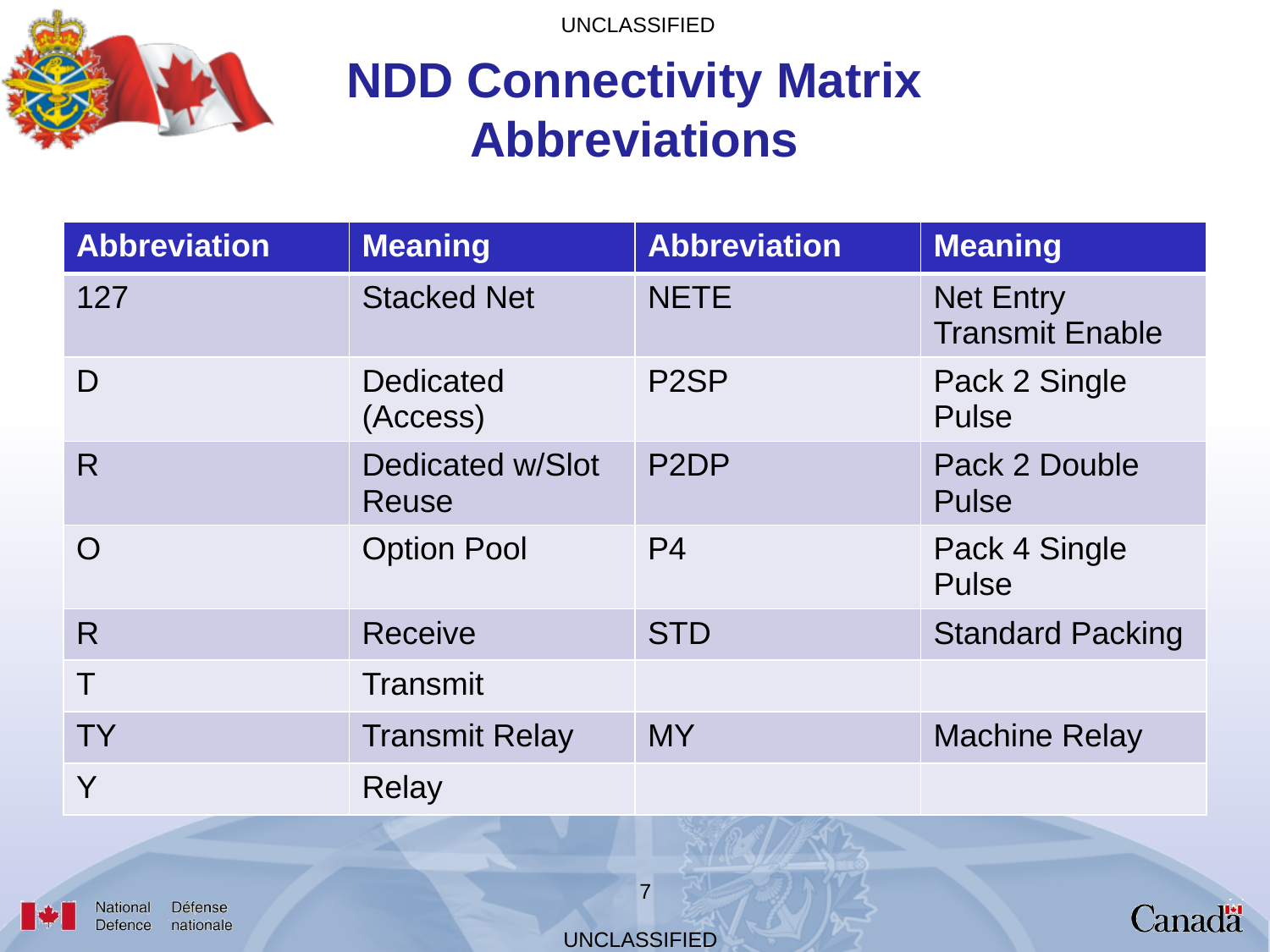

# NDD Connectivity Matrix Abbreviations
| Abbreviation | Meaning | Abbreviation | Meaning |
| --- | --- | --- | --- |
| 127 | Stacked Net | NETE | Net Entry Transmit Enable |
| D | Dedicated (Access) | P2SP | Pack 2 Single Pulse |
| R | Dedicated w/Slot Reuse | P2DP | Pack 2 Double Pulse |
| O | Option Pool | P4 | Pack 4 Single Pulse |
| R | Receive | STD | Standard Packing |
| T | Transmit |  |  |
| TY | Transmit Relay | MY | Machine Relay |
| Y | Relay |  |  |